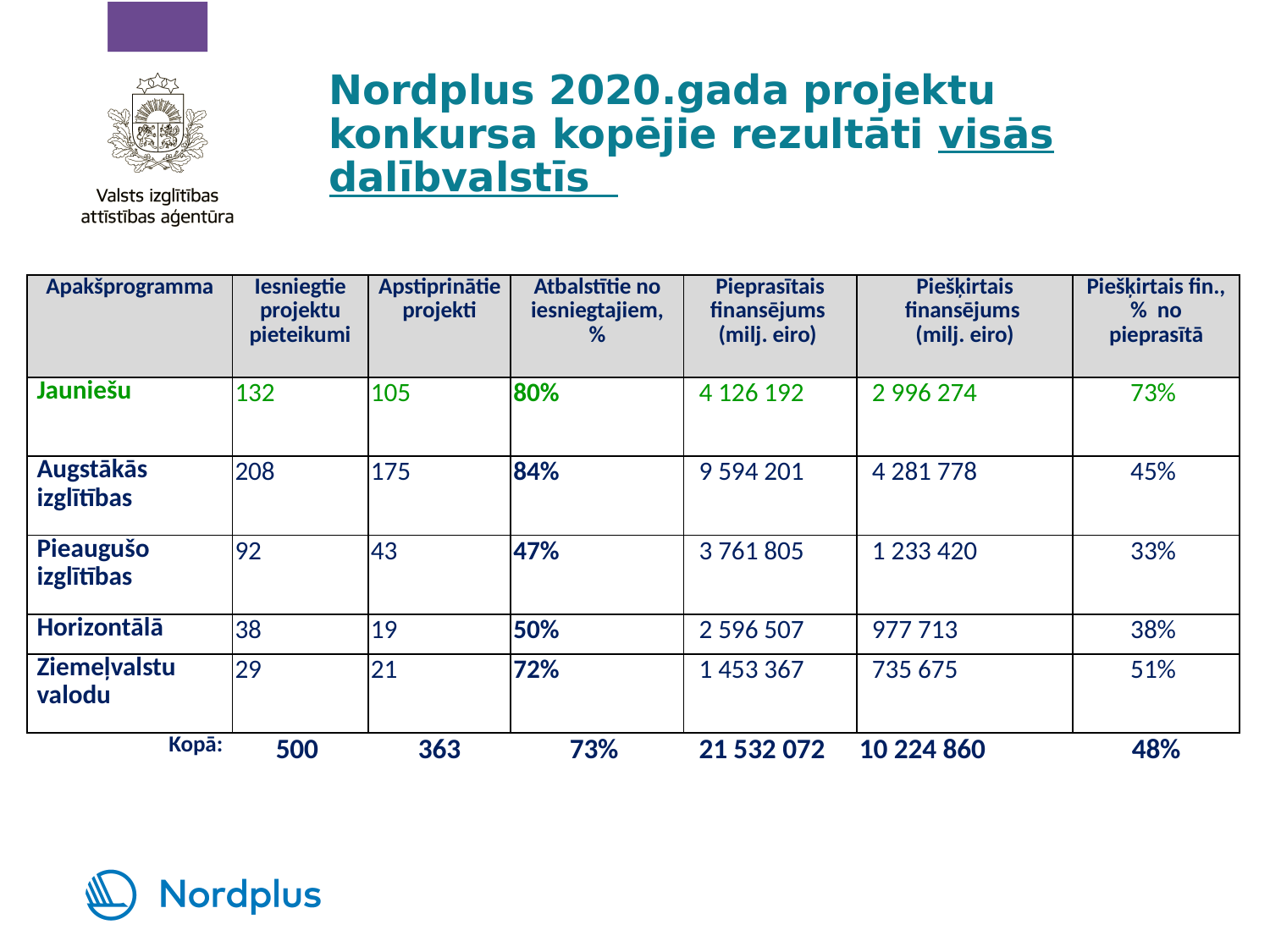

# Nordplus 2020.gada projektu konkursa kopējie rezultāti visās dalībvalstīs
| Apakšprogramma | Iesniegtie projektu pieteikumi | Apstiprinātie projekti | Atbalstītie no iesniegtajiem, % | Pieprasītais finansējums (milj. eiro) | Piešķirtais finansējums (milj. eiro) | Piešķirtais fin., % no pieprasītā |
| --- | --- | --- | --- | --- | --- | --- |
| Jauniešu | 132 | 105 | 80% | 4 126 192 | 2 996 274 | 73% |
| Augstākās izglītības | 208 | 175 | 84% | 9 594 201 | 4 281 778 | 45% |
| Pieaugušo izglītības | 92 | 43 | 47% | 3 761 805 | 1 233 420 | 33% |
| Horizontālā | 38 | 19 | 50% | 2 596 507 | 977 713 | 38% |
| Ziemeļvalstu valodu | 29 | 21 | 72% | 1 453 367 | 735 675 | 51% |
| Kopā: | 500 | 363 | 73% | 21 532 072 | 10 224 860 | 48% |